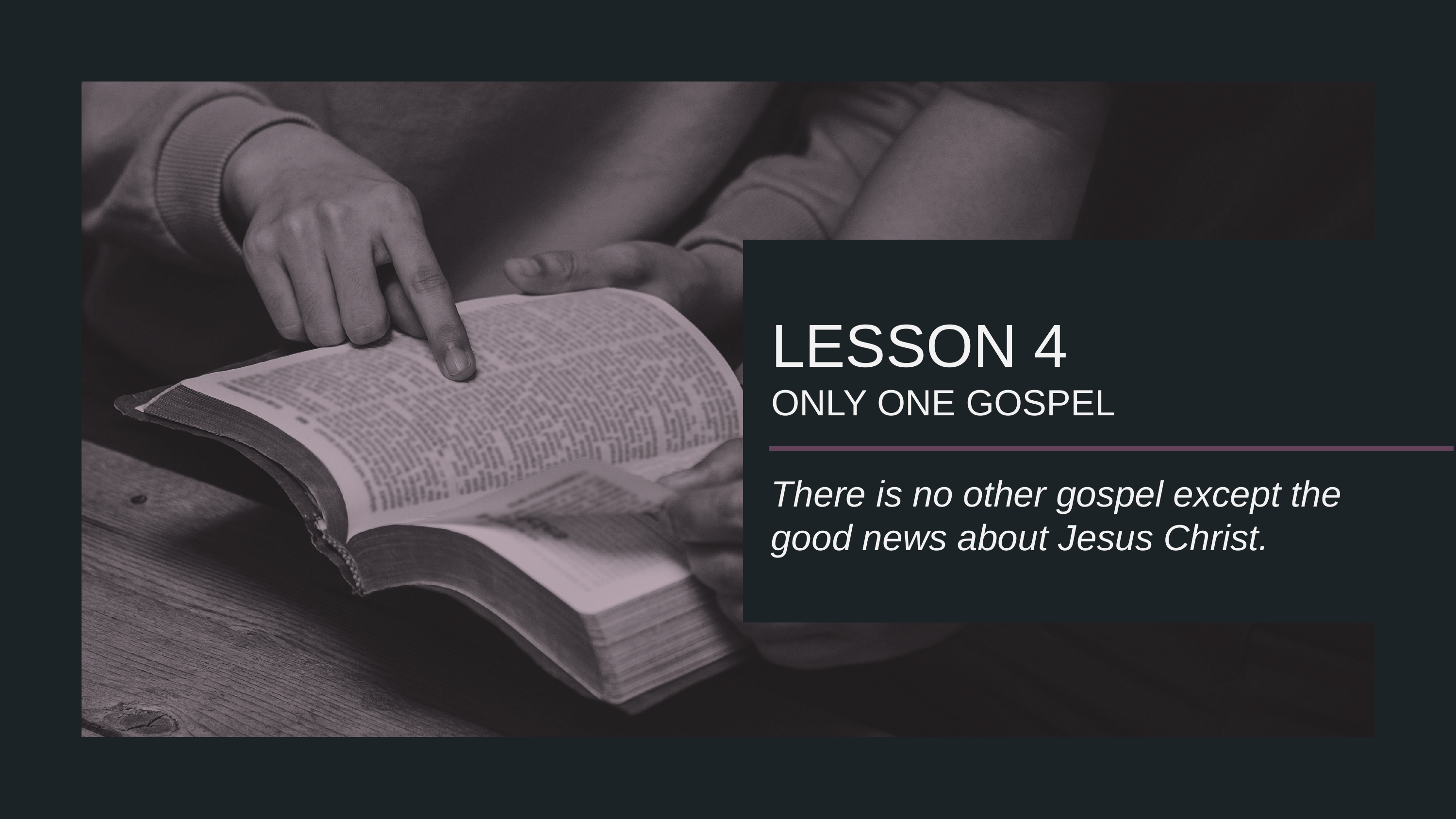

LESSON 4
ONLY ONE GOSPEL
There is no other gospel except the good news about Jesus Christ.